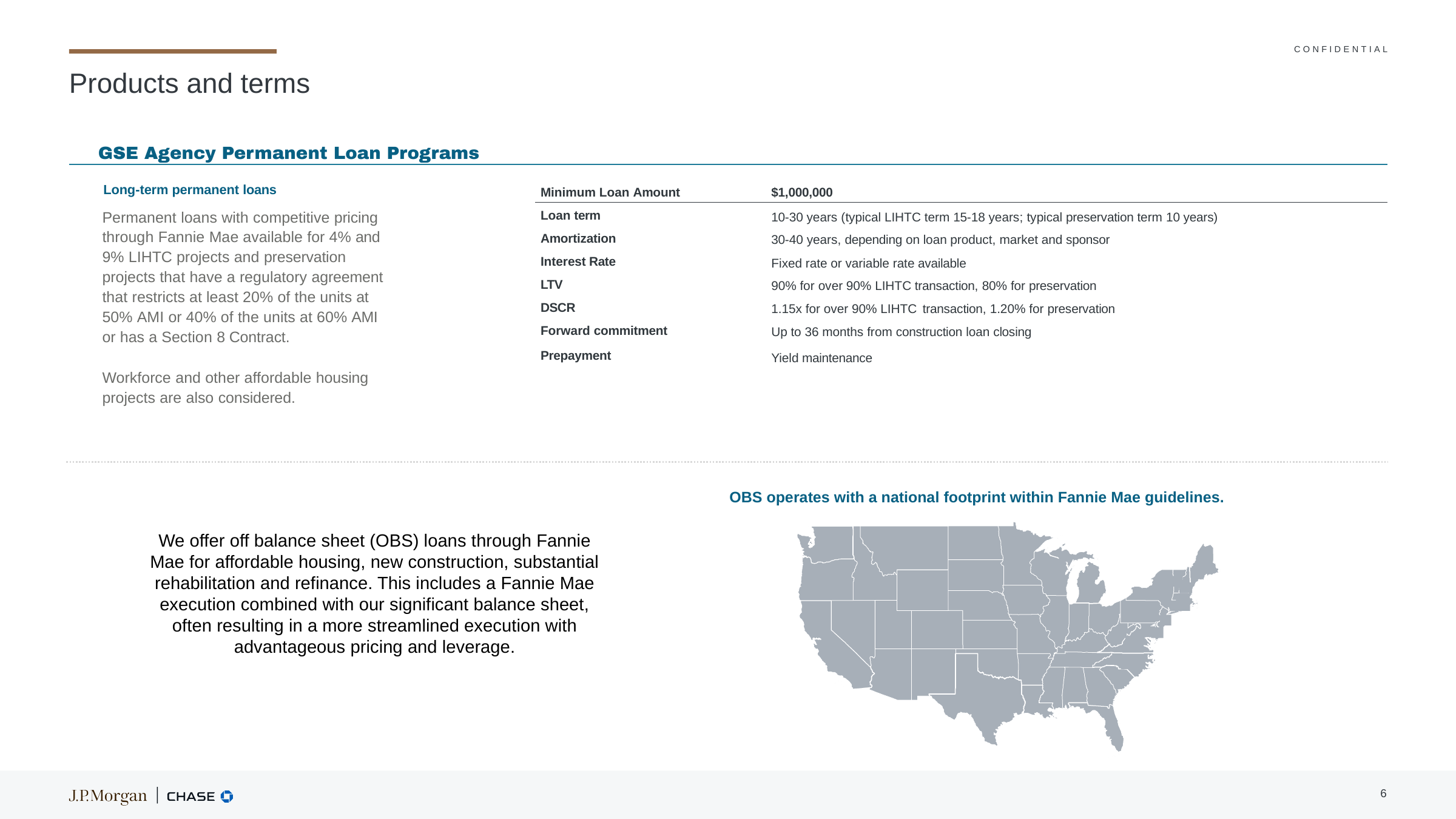

# Products and terms
GSE Agency Permanent Loan Programs
Long-term permanent loans
Permanent loans with competitive pricing through Fannie Mae available for 4% and 9% LIHTC projects and preservation projects that have a regulatory agreement that restricts at least 20% of the units at 50% AMI or 40% of the units at 60% AMI or has a Section 8 Contract.

Workforce and other affordable housing projects are also considered.

| Minimum Loan Amount | $1,000,000 |
| --- | --- |
| Loan term | 10-30 years (typical LIHTC term 15-18 years; typical preservation term 10 years) |
| Amortization | 30-40 years, depending on loan product, market and sponsor |
| Interest Rate | Fixed rate or variable rate available |
| LTV | 90% for over 90% LIHTC transaction, 80% for preservation |
| DSCR | 1.15x for over 90% LIHTC transaction, 1.20% for preservation |
| Forward commitment | Up to 36 months from construction loan closing |
| Prepayment | Yield maintenance |

OBS operates with a national footprint within Fannie Mae guidelines.

ND
WA
MT
MI
MN
ME
SD
ID
WI
VT
OR
MI
NH
WY
NY
MA
IA
RI
CT
NE
PA
OH
NJ
IL
IN
UT
NV
CO
MD
DE
WV
KS
MO
KY
VA
CA
TN
OK
NC
AR
NM
AZ
SC
AL
MS
GA
TX
LA
FL
We offer off balance sheet (OBS) loans through Fannie Mae for affordable housing, new construction, substantial rehabilitation and refinance. This includes a Fannie Mae execution combined with our significant balance sheet, often resulting in a more streamlined execution with advantageous pricing and leverage.
6